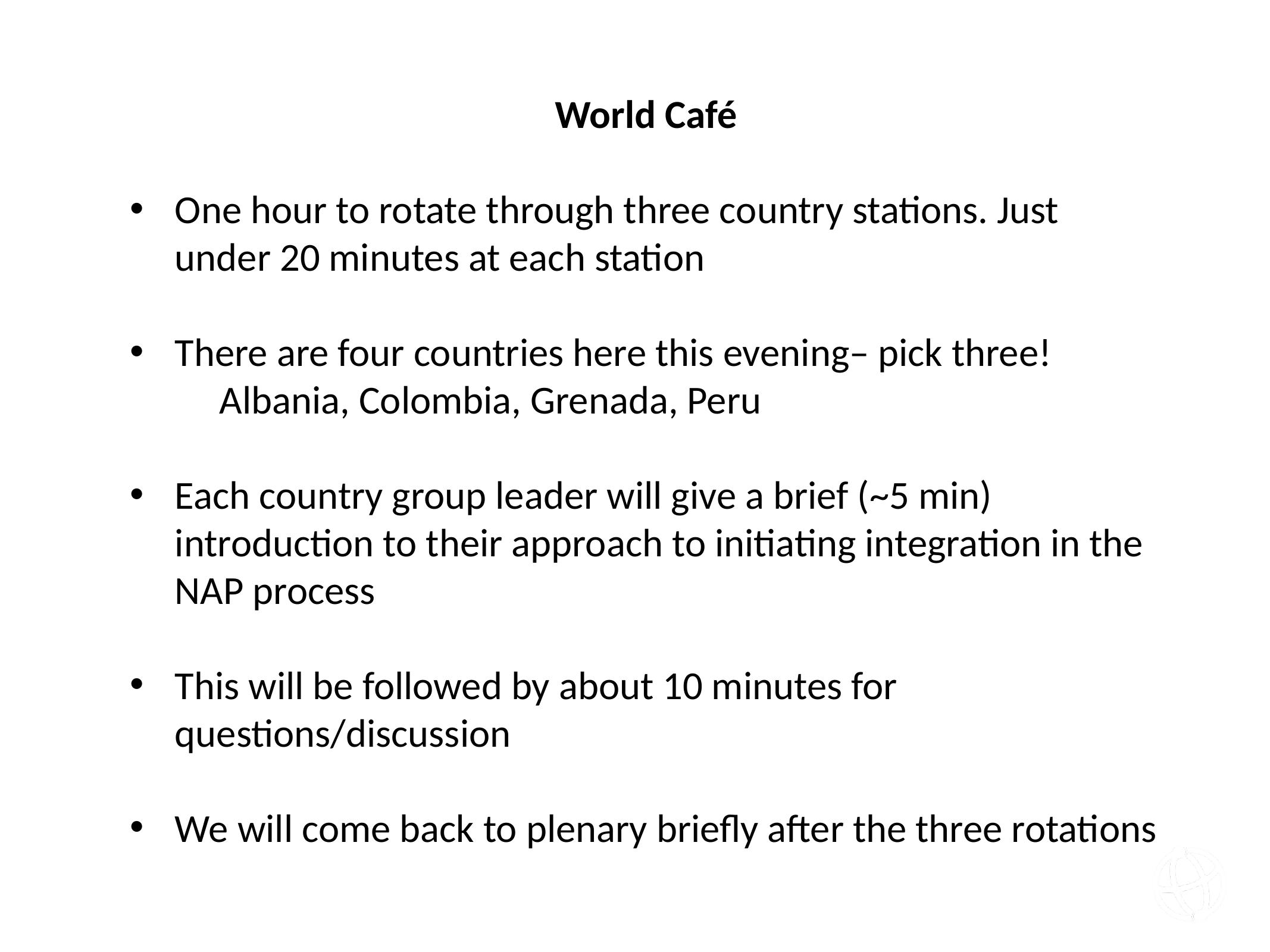

Learn more
World Café

One hour to rotate through three country stations. Just under 20 minutes at each station

There are four countries here this evening– pick three!
	Albania, Colombia, Grenada, Peru

Each country group leader will give a brief (~5 min) introduction to their approach to initiating integration in the NAP process

This will be followed by about 10 minutes for questions/discussion

We will come back to plenary briefly after the three rotations